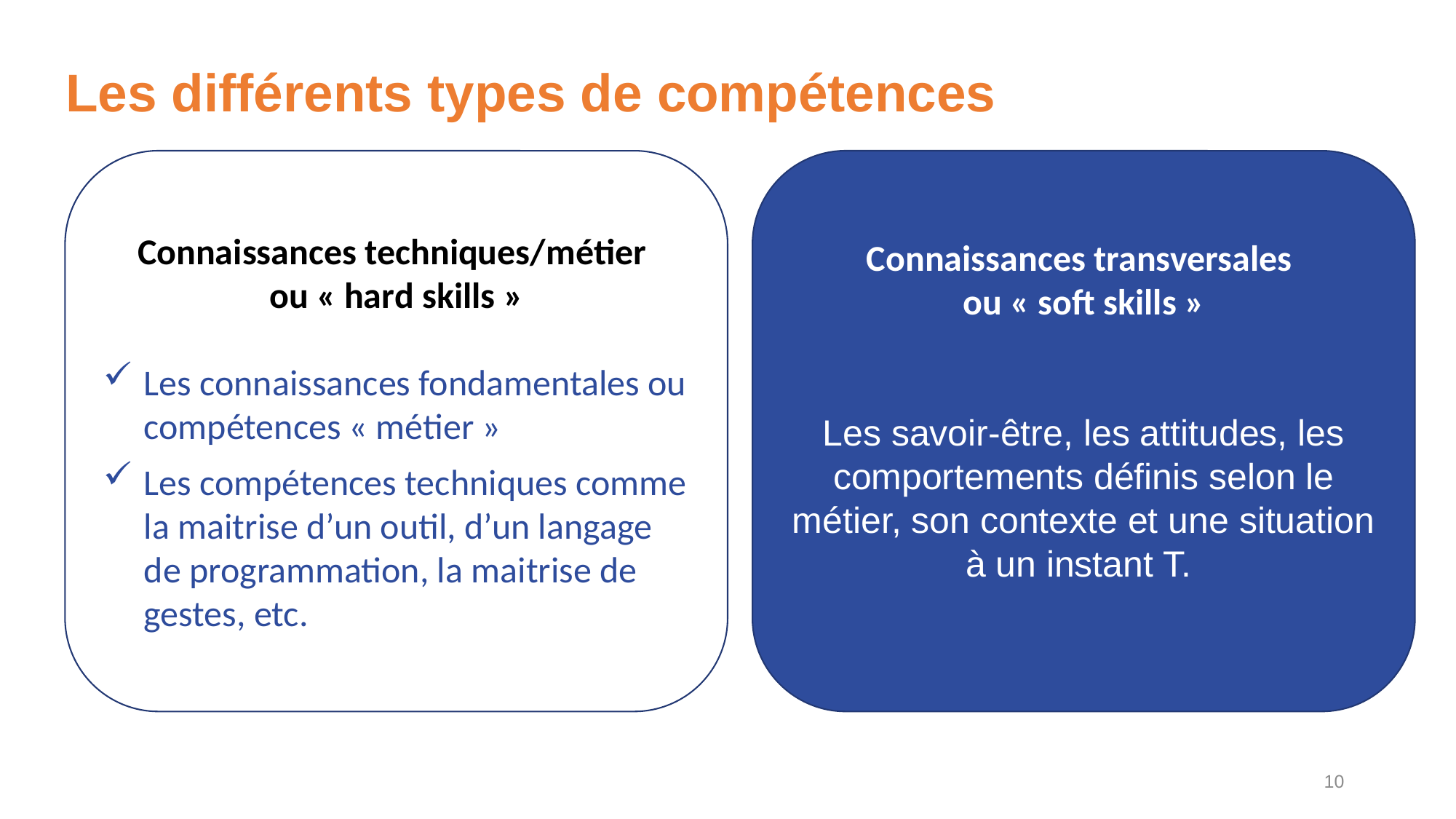

# Les différents types de compétences
Connaissances transversales
ou « soft skills »

Les savoir-être, les attitudes, les comportements définis selon le métier, son contexte et une situation à un instant T.

Connaissances techniques/métier
ou « hard skills »

Les connaissances fondamentales ou compétences « métier »
Les compétences techniques comme la maitrise d’un outil, d’un langage de programmation, la maitrise de gestes, etc.
10